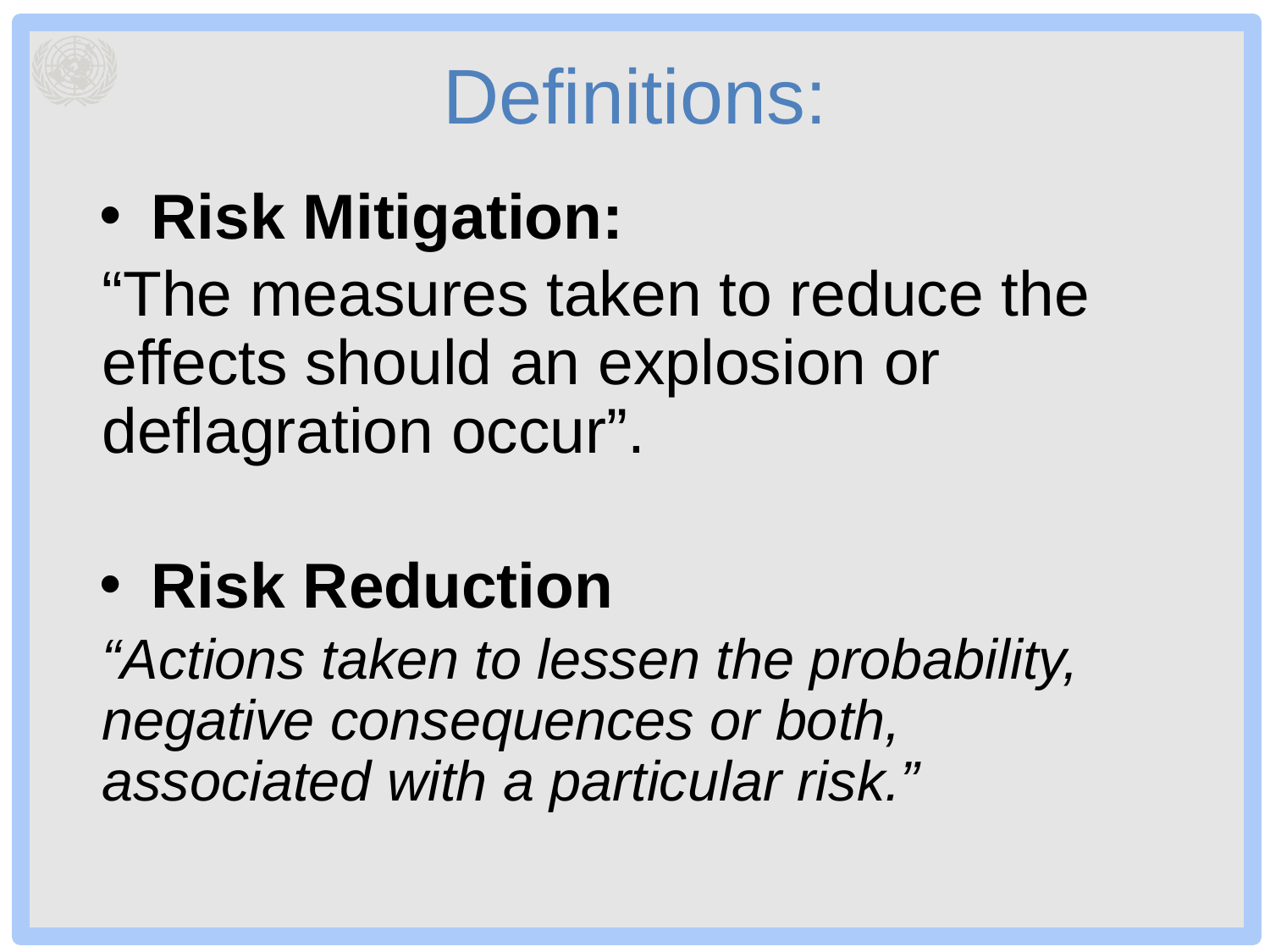

# Definitions:
Risk Mitigation:
“The measures taken to reduce the effects should an explosion or deflagration occur”.
Risk Reduction
“Actions taken to lessen the probability, negative consequences or both, associated with a particular risk.”